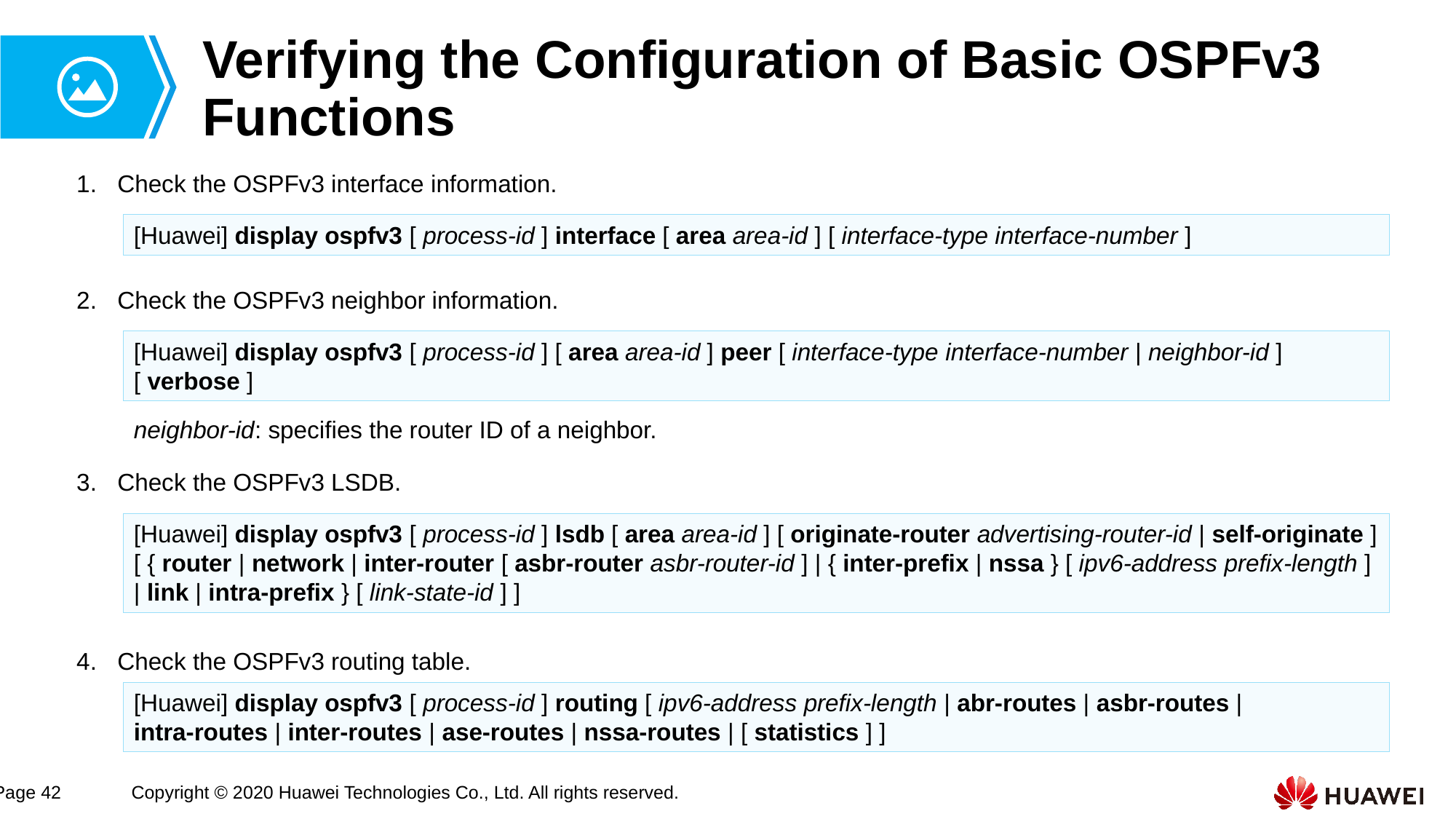

# Verifying the Configuration of Basic OSPFv3 Functions
Check the OSPFv3 interface information.
[Huawei] display ospfv3 [ process-id ] interface [ area area-id ] [ interface-type interface-number ]
Check the OSPFv3 neighbor information.
[Huawei] display ospfv3 [ process-id ] [ area area-id ] peer [ interface-type interface-number | neighbor-id ]
[ verbose ]
neighbor-id: specifies the router ID of a neighbor.
Check the OSPFv3 LSDB.
[Huawei] display ospfv3 [ process-id ] lsdb [ area area-id ] [ originate-router advertising-router-id | self-originate ] [ { router | network | inter-router [ asbr-router asbr-router-id ] | { inter-prefix | nssa } [ ipv6-address prefix-length ] | link | intra-prefix } [ link-state-id ] ]
Check the OSPFv3 routing table.
[Huawei] display ospfv3 [ process-id ] routing [ ipv6-address prefix-length | abr-routes | asbr-routes |
intra-routes | inter-routes | ase-routes | nssa-routes | [ statistics ] ]